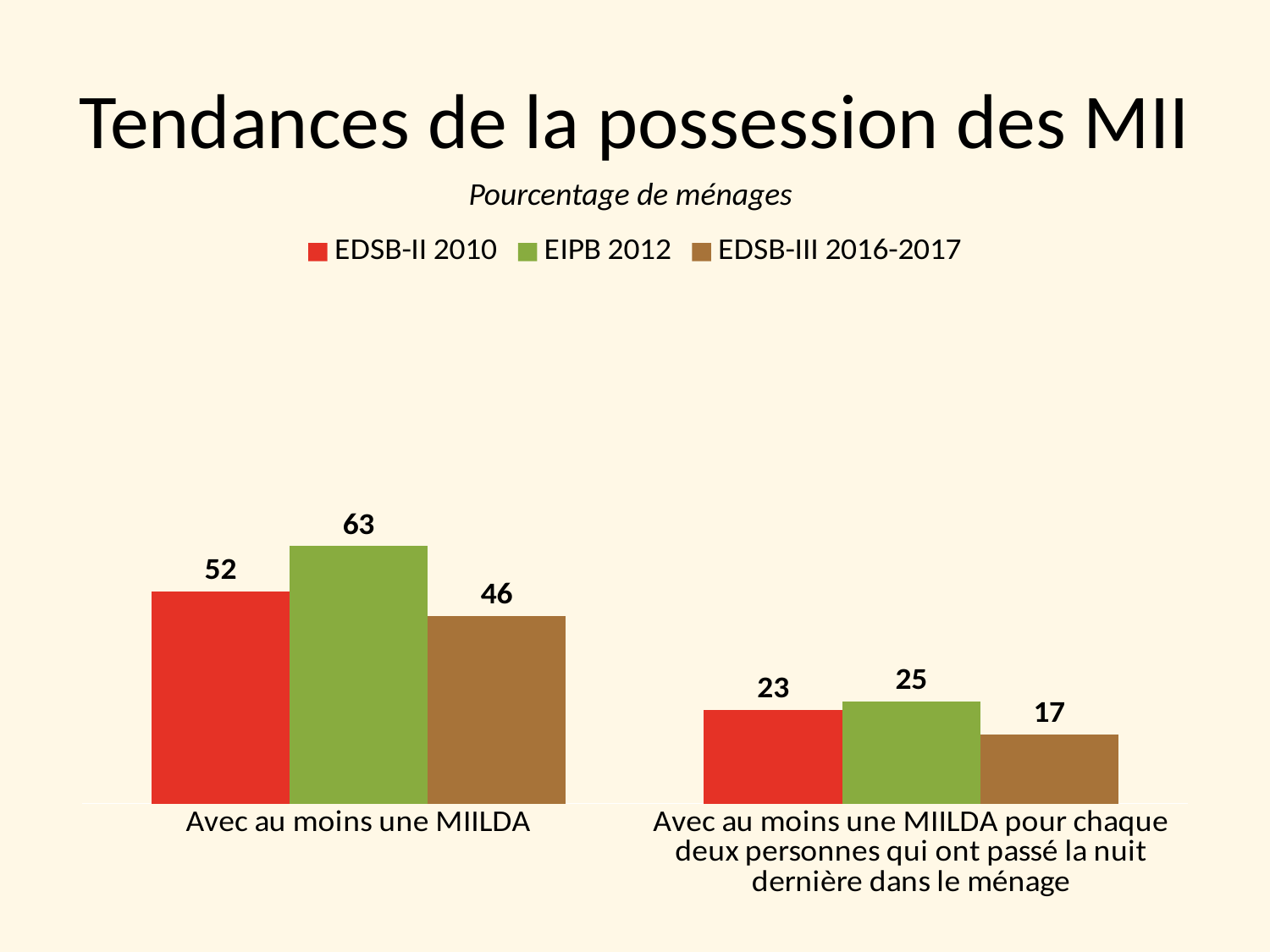

# Tendances de la possession des MII
Pourcentage de ménages

### Chart

| Category | EDSB-II 2010 | EIPB 2012 | EDSB-III 2016-2017 |
|---|---|---|---|
| Avec au moins une MIILDA | 52.0 | 63.0 | 46.0 |
| Avec au moins une MIILDA pour chaque deux personnes qui ont passé la nuit dernière dans le ménage | 23.0 | 25.0 | 17.0 |